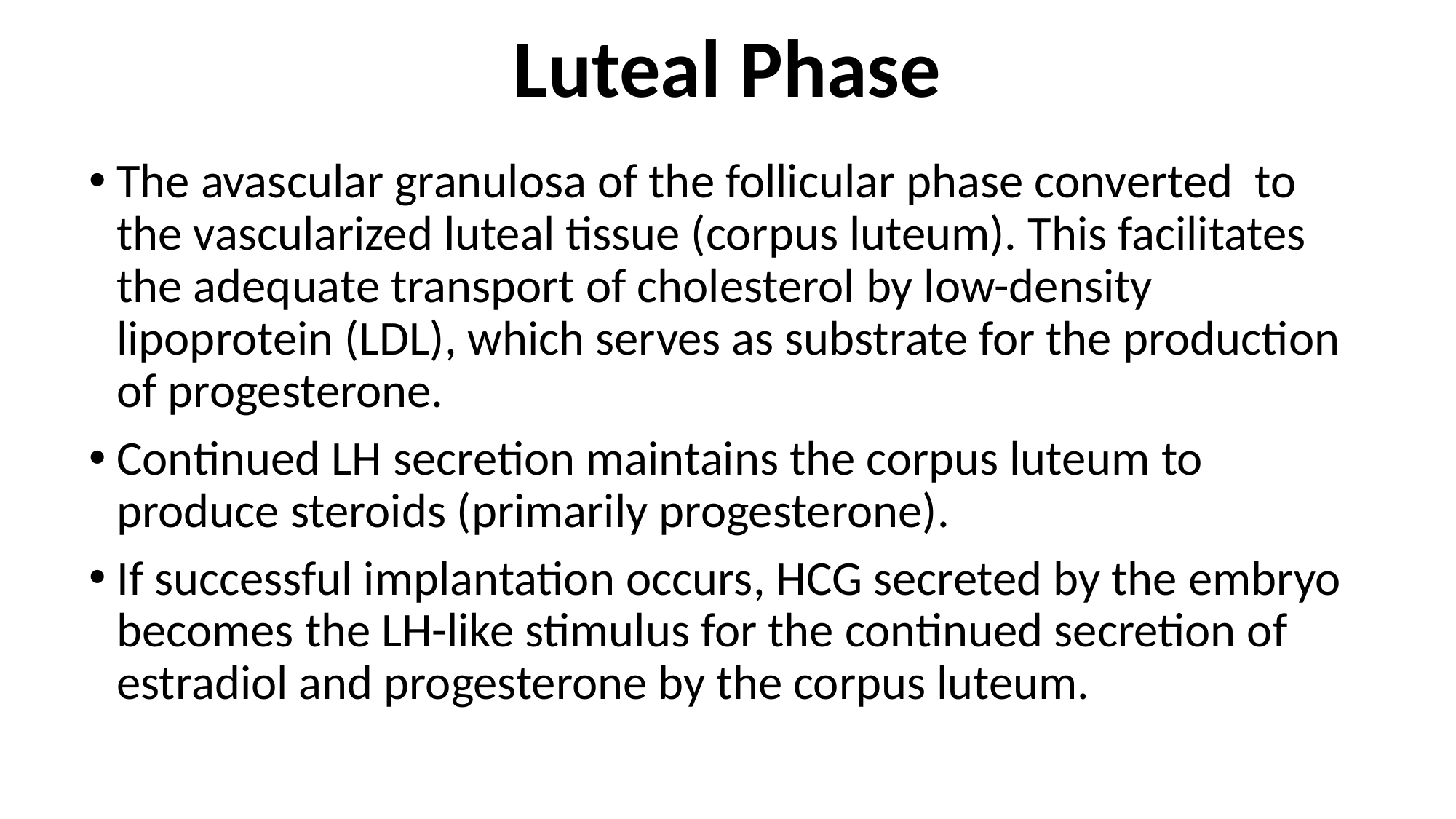

# Luteal Phase
The avascular granulosa of the follicular phase converted  to the vascularized luteal tissue (corpus luteum). This facilitates the adequate transport of cholesterol by low-density lipoprotein (LDL), which serves as substrate for the production of progesterone.
Continued LH secretion maintains the corpus luteum to produce steroids (primarily progesterone).
If successful implantation occurs, HCG secreted by the embryo becomes the LH-like stimulus for the continued secretion of estradiol and progesterone by the corpus luteum.